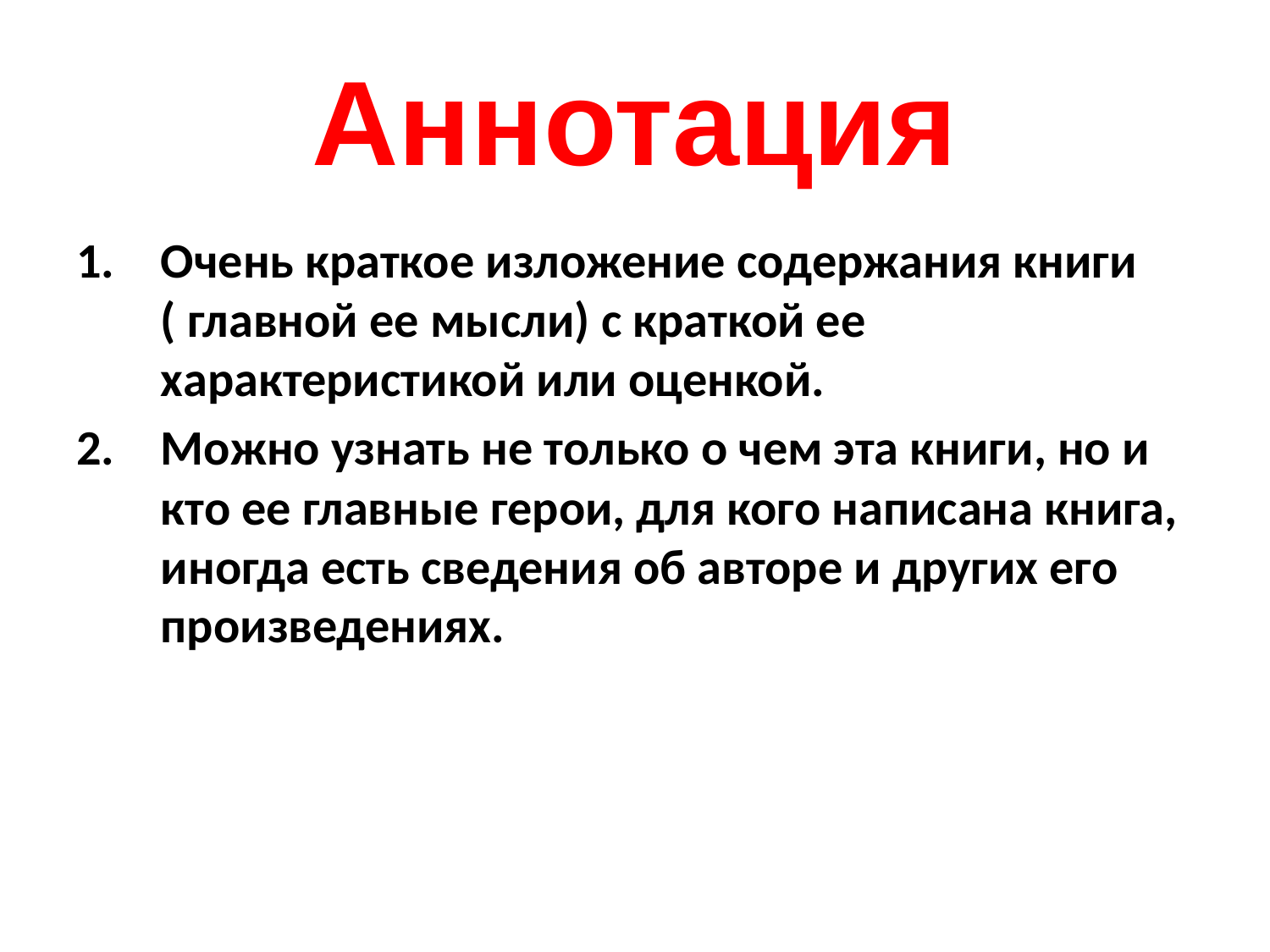

# Аннотация
Очень краткое изложение содержания книги ( главной ее мысли) с краткой ее характеристикой или оценкой.
Можно узнать не только о чем эта книги, но и кто ее главные герои, для кого написана книга, иногда есть сведения об авторе и других его произведениях.